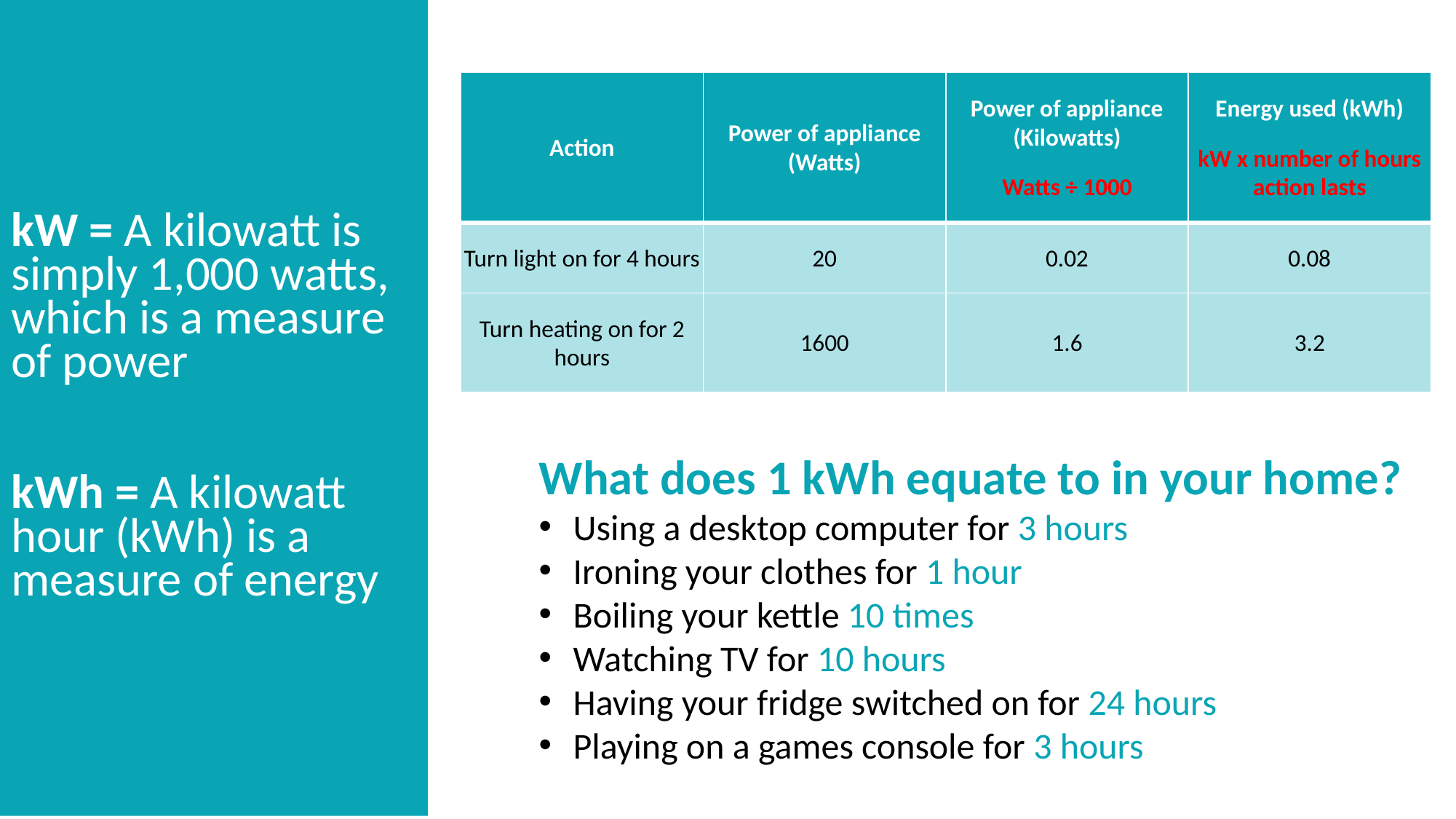

kW = A kilowatt is simply 1,000 watts, which is a measure of power

kWh = A kilowatt hour (kWh) is a measure of energy
| Action | Power of appliance (Watts) | Power of appliance (Kilowatts) Watts ÷ 1000 | Energy used (kWh) kW x number of hours action lasts |
| --- | --- | --- | --- |
| Turn light on for 4 hours | 20 | 0.02 | 0.08 |
| Turn heating on for 2 hours | 1600 | 1.6 | 3.2 |
What does 1 kWh equate to in your home?
Using a desktop computer for 3 hours
Ironing your clothes for 1 hour
Boiling your kettle 10 times
Watching TV for 10 hours
Having your fridge switched on for 24 hours
Playing on a games console for 3 hours